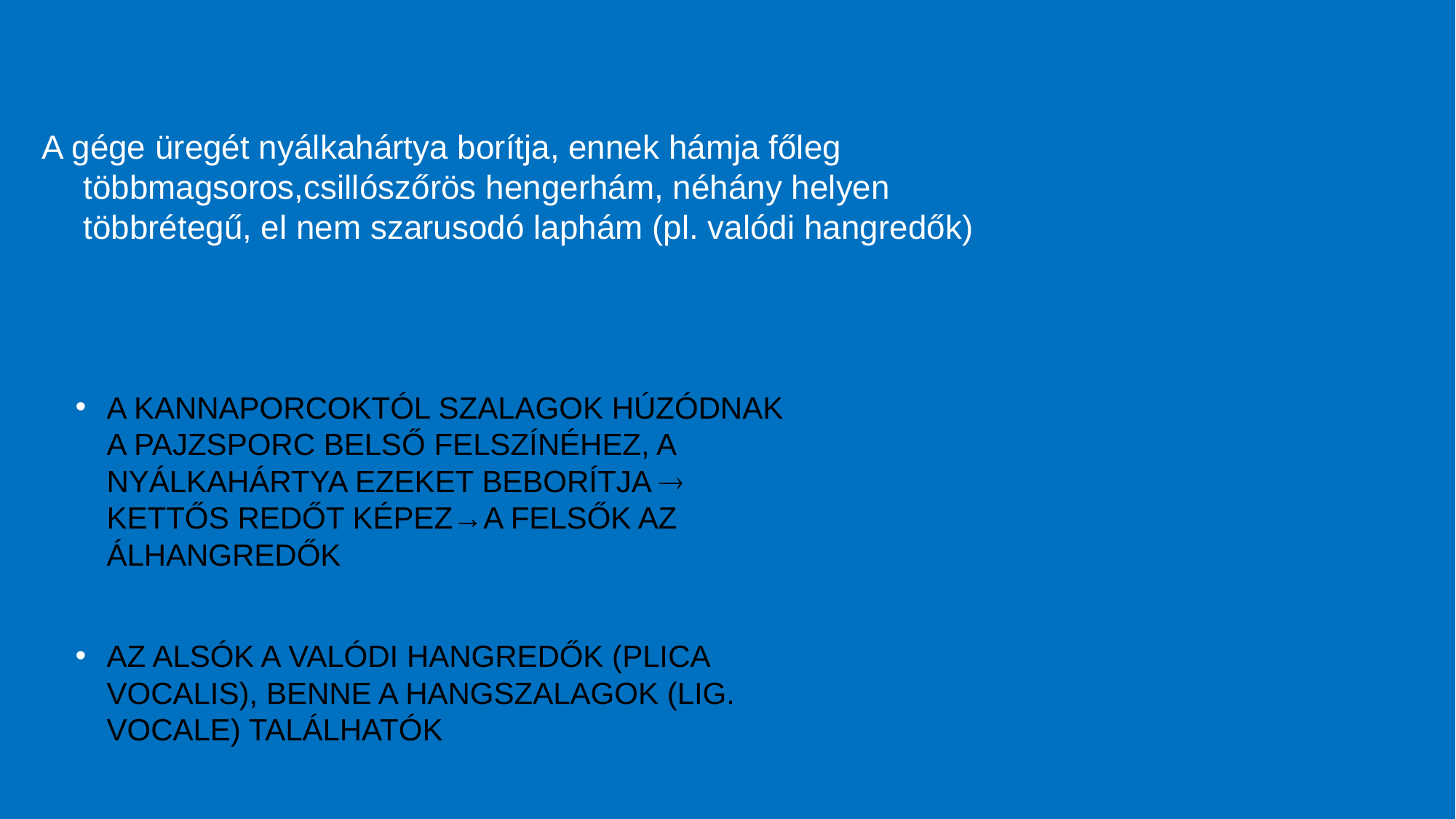

A gége üregét nyálkahártya borítja, ennek hámja főleg többmagsoros,csillószőrös hengerhám, néhány helyen többrétegű, el nem szarusodó laphám (pl. valódi hangredők)

a kannaporcoktól szalagok húzódnak a pajzsporc belső felszínéhez, a nyálkahártya ezeket beborítja → kettős redőt képez→a felsők az álhangredők

az alsók a valódi hangredők (plica vocalis), benne a hangszalagok (lig. vocale) találhatók